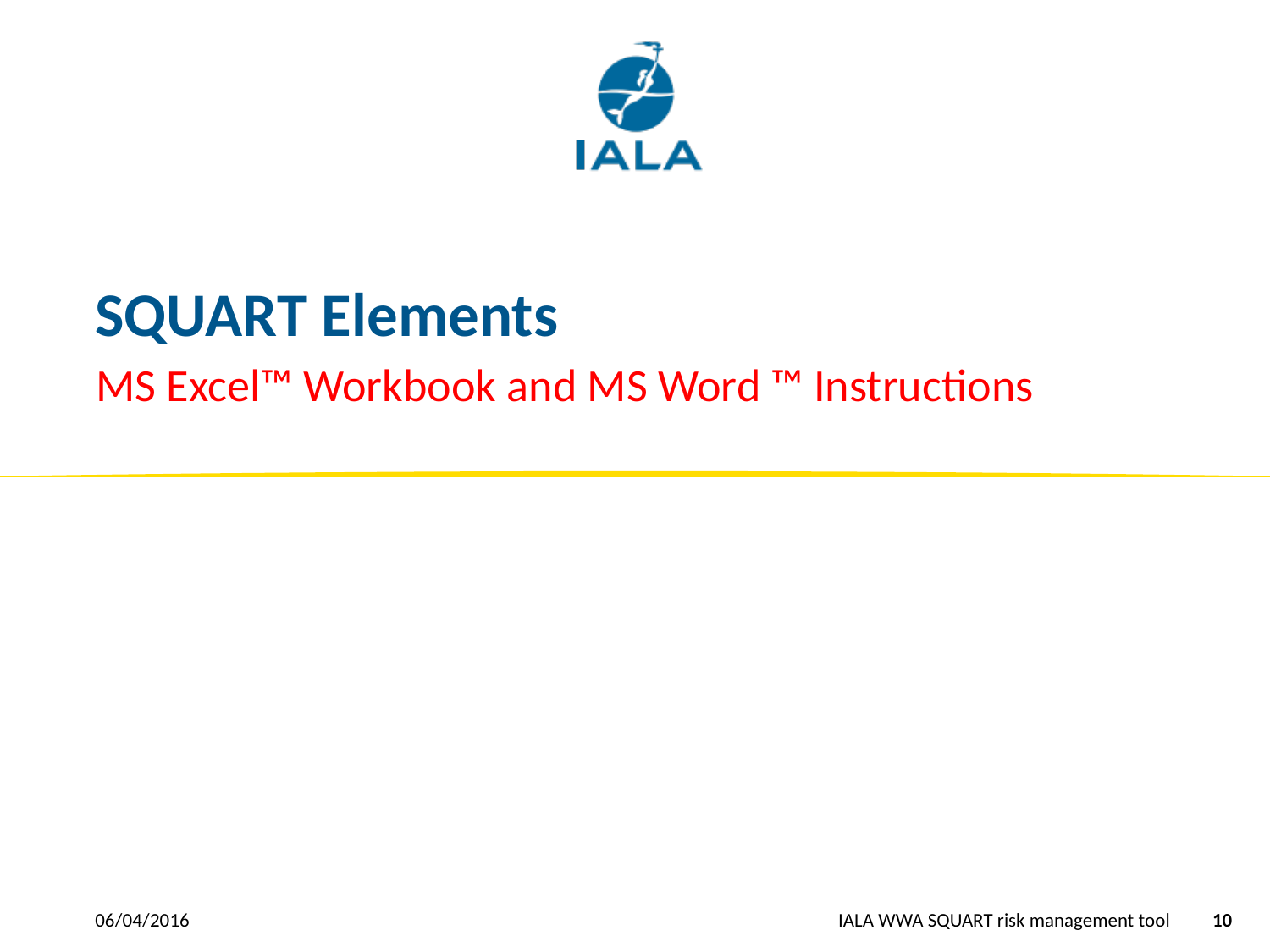

# SQUART Elements
MS Excel™ Workbook and MS Word ™ Instructions

06/04/2016
IALA WWA SQUART risk management tool
10